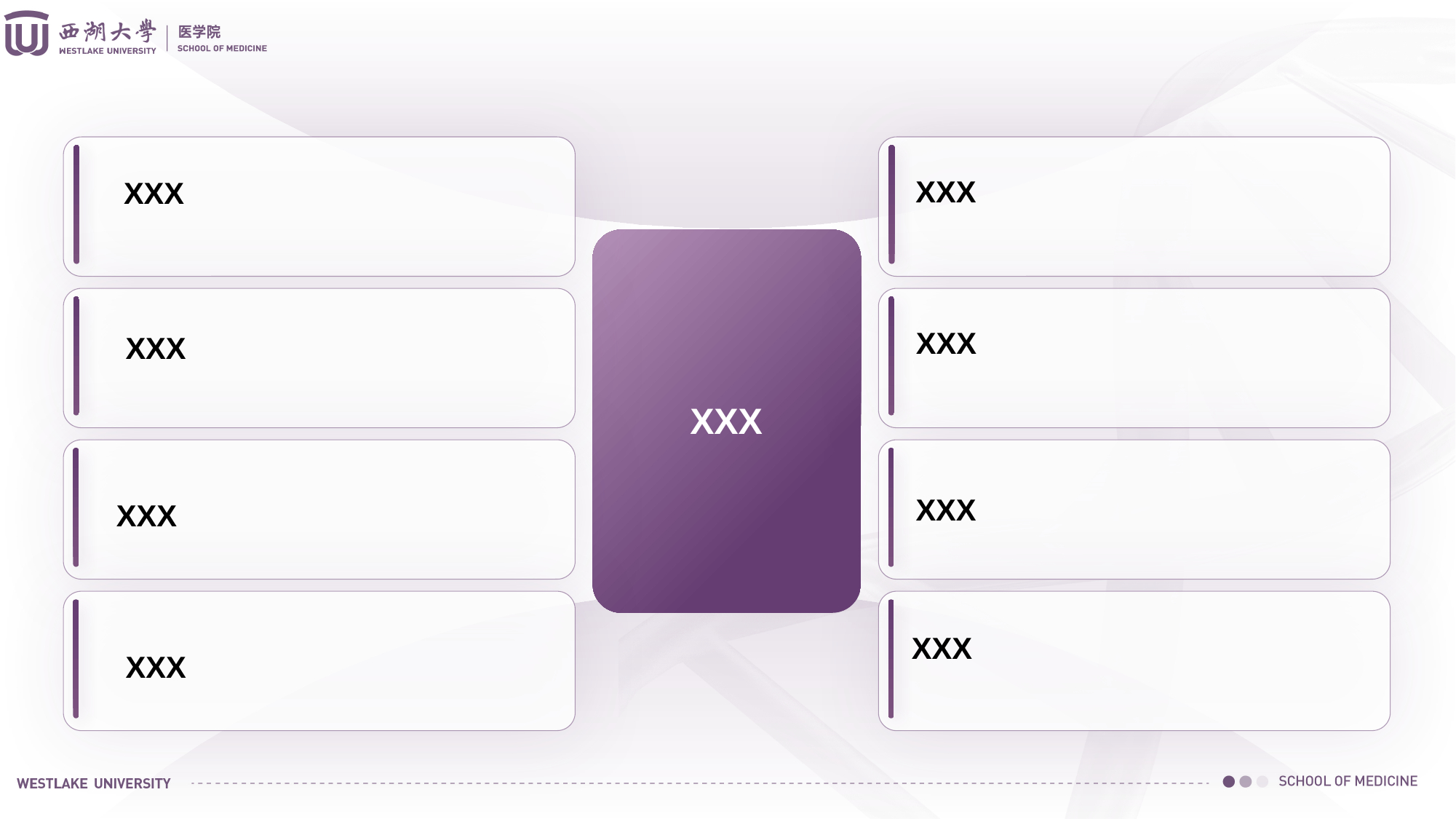

1

5
XXX
XXX
XXX

2

6
XXX
XXX

3

7
XXX
XXX

4

8
XXX
XXX